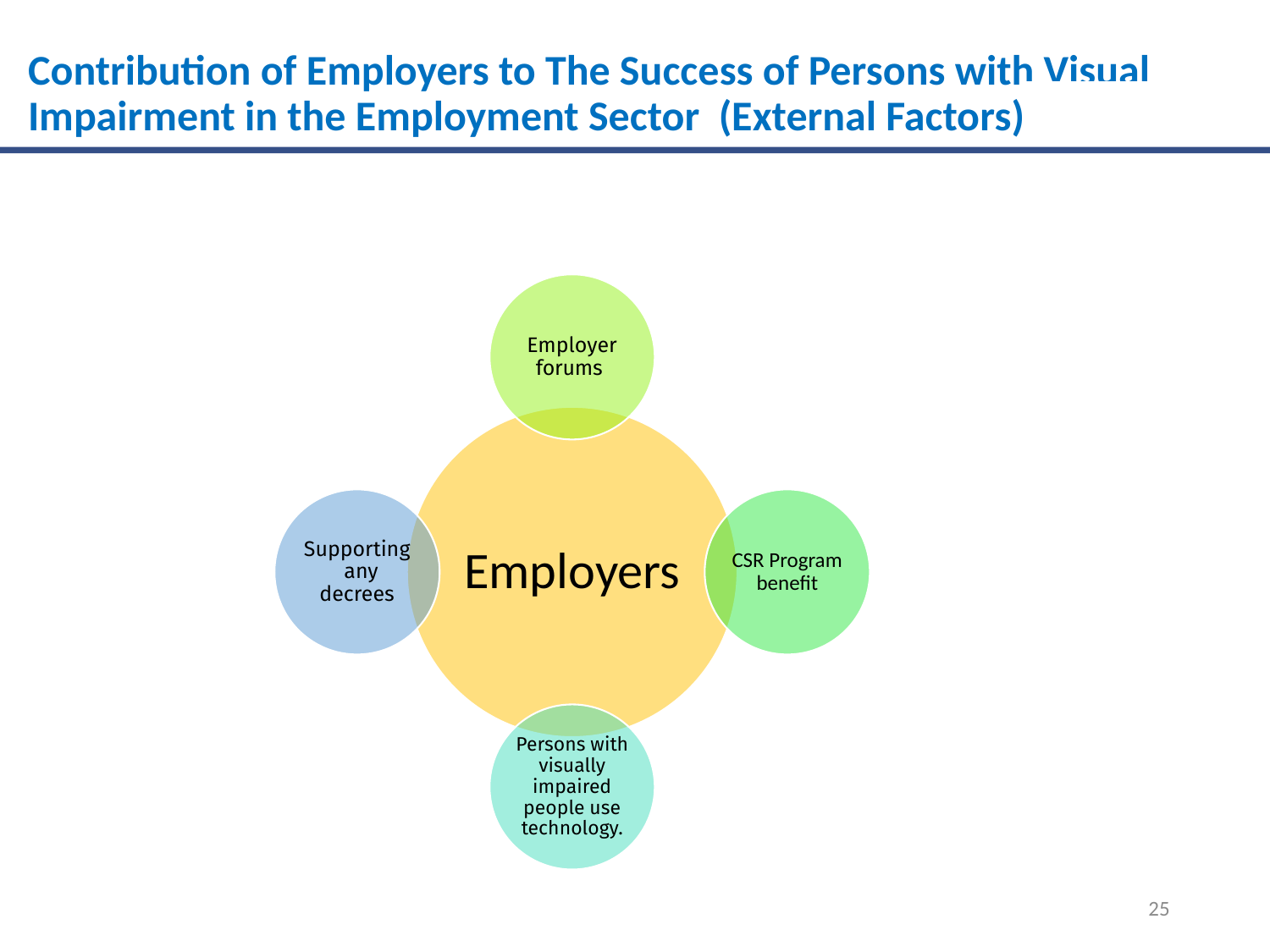

# Contribution of Employers to The Success of Persons with Visual Impairment in the Employment Sector  (External Factors)

Employers
Employer forums
CSR Program benefit
Persons with visually impaired people use technology.
Supporting  any decrees
25